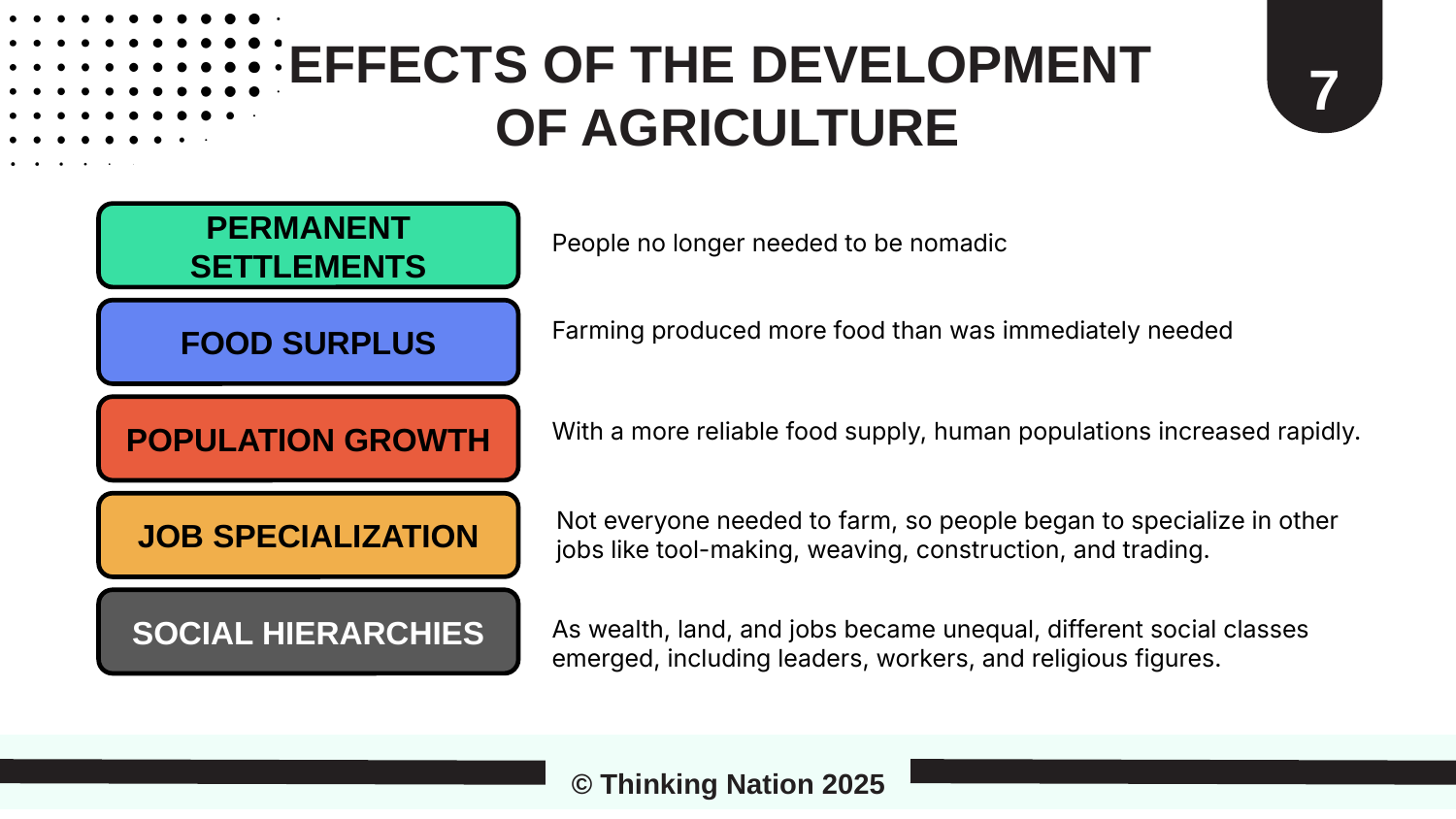

7
EFFECTS OF THE DEVELOPMENT
OF AGRICULTURE
PERMANENT SETTLEMENTS
People no longer needed to be nomadic
FOOD SURPLUS
Farming produced more food than was immediately needed
POPULATION GROWTH
With a more reliable food supply, human populations increased rapidly.
Not everyone needed to farm, so people began to specialize in other jobs like tool-making, weaving, construction, and trading.
JOB SPECIALIZATION
SOCIAL HIERARCHIES
As wealth, land, and jobs became unequal, different social classes emerged, including leaders, workers, and religious figures.

© Thinking Nation 2025